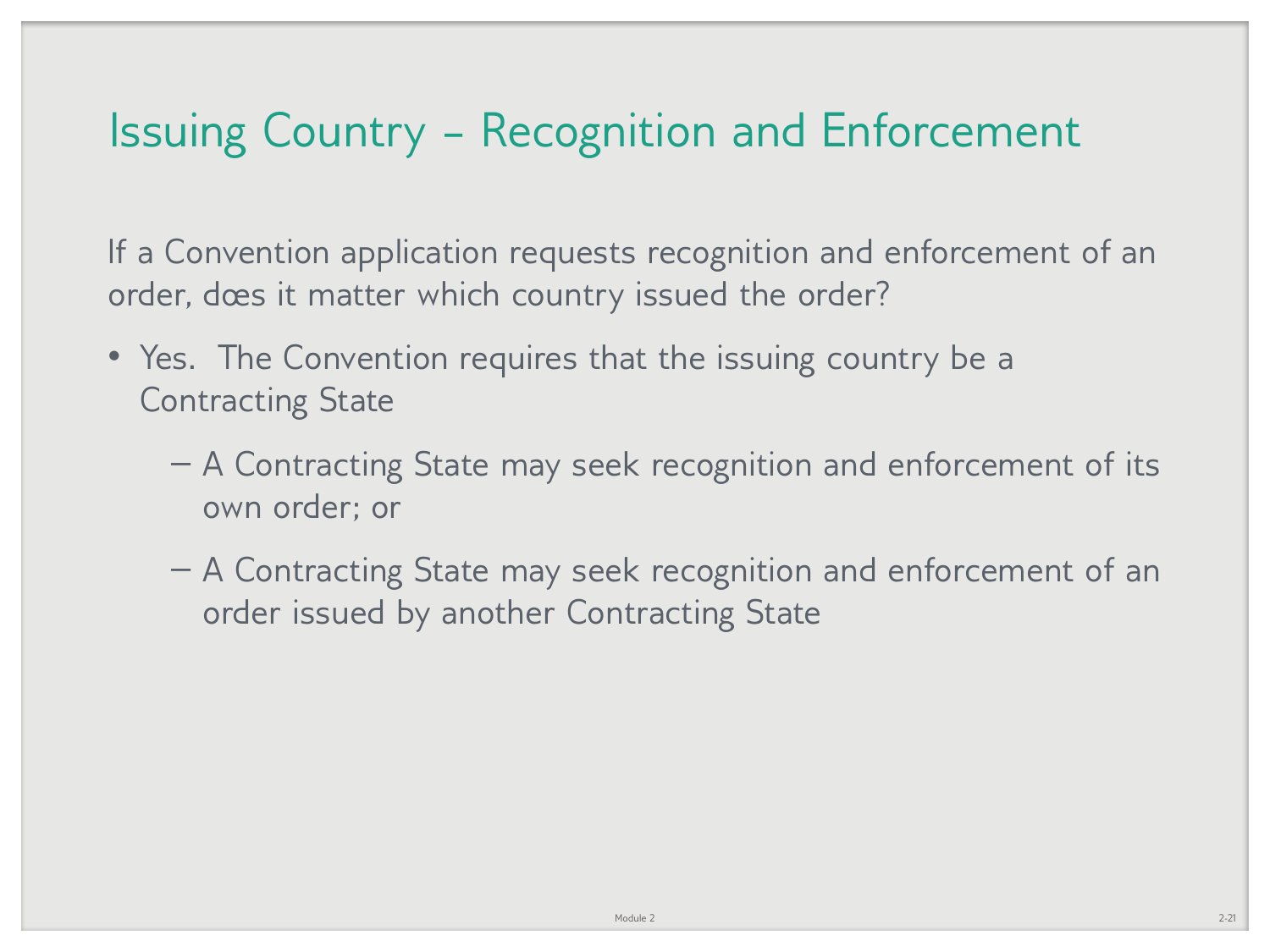

# Issuing Country – Recognition and Enforcement
If a Convention application requests recognition and enforcement of an order, does it matter which country issued the order?
Yes.  The Convention requires that the issuing country be a Contracting State
A Contracting State may seek recognition and enforcement of its own order; or
A Contracting State may seek recognition and enforcement of an order issued by another Contracting State

Module 2
2-21